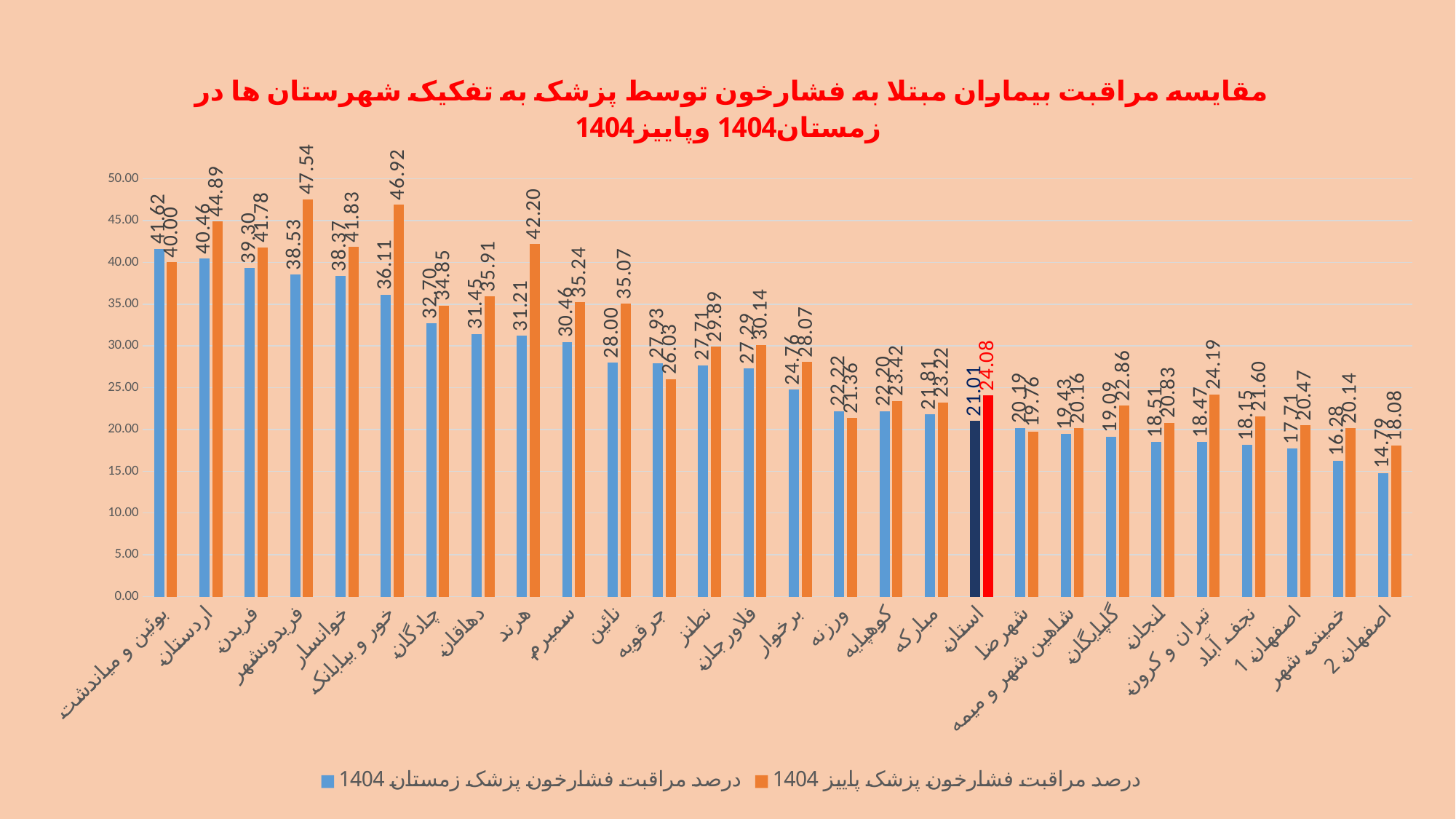

### Chart: مقایسه مراقبت بیماران مبتلا به فشارخون توسط پزشک به تفکیک شهرستان ها در زمستان1404 وپاییز1404

| Category | درصد مراقبت فشارخون پزشک زمستان 1404 | درصد مراقبت فشارخون پزشک پاییز 1404 |
|---|---|---|
| بوئین و میاندشت | 41.62176724137931 | 40.0 |
| اردستان | 40.459799974022594 | 44.88824229599259 |
| فریدن | 39.29979498501814 | 41.78380998545807 |
| فریدونشهر | 38.53421859039837 | 47.54440961337513 |
| خوانسار | 38.37059329320722 | 41.82819383259912 |
| خور و بیابانک | 36.11030478955007 | 46.91539365452409 |
| چادگان | 32.699705815795426 | 34.845360824742265 |
| دهاقان | 31.448763250883395 | 35.908319185059426 |
| هرند | 31.213872832369944 | 42.20098643649815 |
| سمیرم | 30.461799180906652 | 35.23603825979636 |
| نائین | 28.004926108374384 | 35.073866530820176 |
| جرقویه | 27.931098351546584 | 26.033057851239672 |
| نطنز | 27.705922396187884 | 29.894591325384486 |
| فلاورجان | 27.291289313354188 | 30.136063586151153 |
| برخوار | 24.76112880527368 | 28.073227929495424 |
| ورزنه | 22.21605109691752 | 21.355353075170843 |
| کوهپایه | 22.195865808200608 | 23.421869610210415 |
| مبارکه | 21.809316729261383 | 23.222972972972972 |
| استان | 21.008391469851556 | 24.076447371300866 |
| شهرضا | 20.186915887850468 | 19.757582994984478 |
| شاهین شهر و میمه | 19.43450088359237 | 20.162752848174843 |
| گلپایگان | 19.086630643193306 | 22.86294595549276 |
| لنجان | 18.507333908541845 | 20.825688073394495 |
| تیران و کرون | 18.47366617159831 | 24.192431933548686 |
| نجف آباد | 18.152331953920143 | 21.599908183174566 |
| اصفهان 1 | 17.71306858792921 | 20.472672258045563 |
| خمینی شهر | 16.282206933765007 | 20.144332032733676 |
| اصفهان 2 | 14.788958668029794 | 18.084356679111753 |